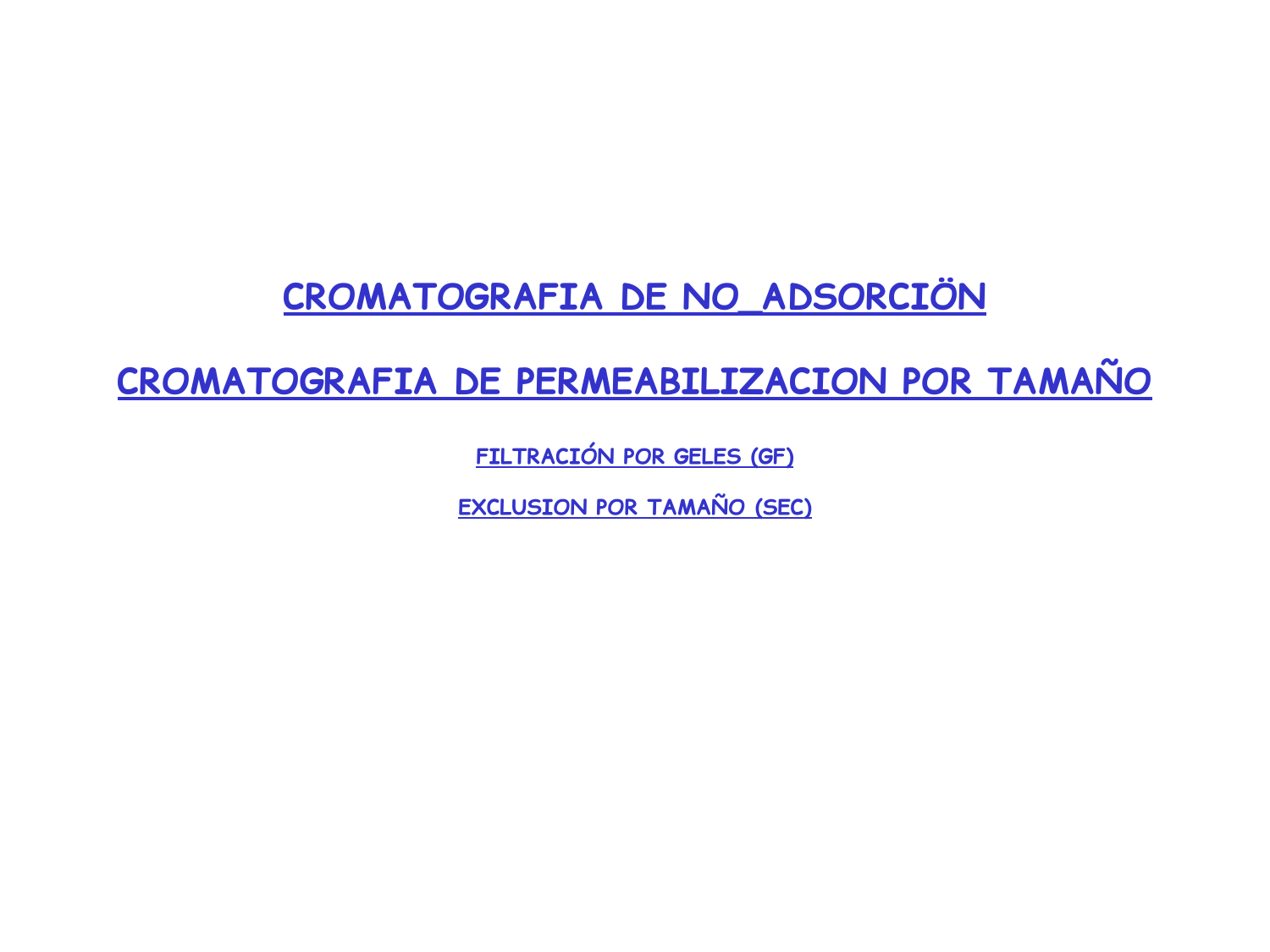

# CROMATOGRAFIA DE NO_ADSORCIÖN CROMATOGRAFIA DE PERMEABILIZACION POR TAMAÑO FILTRACIÓN POR GELES (GF) EXCLUSION POR TAMAÑO (SEC)